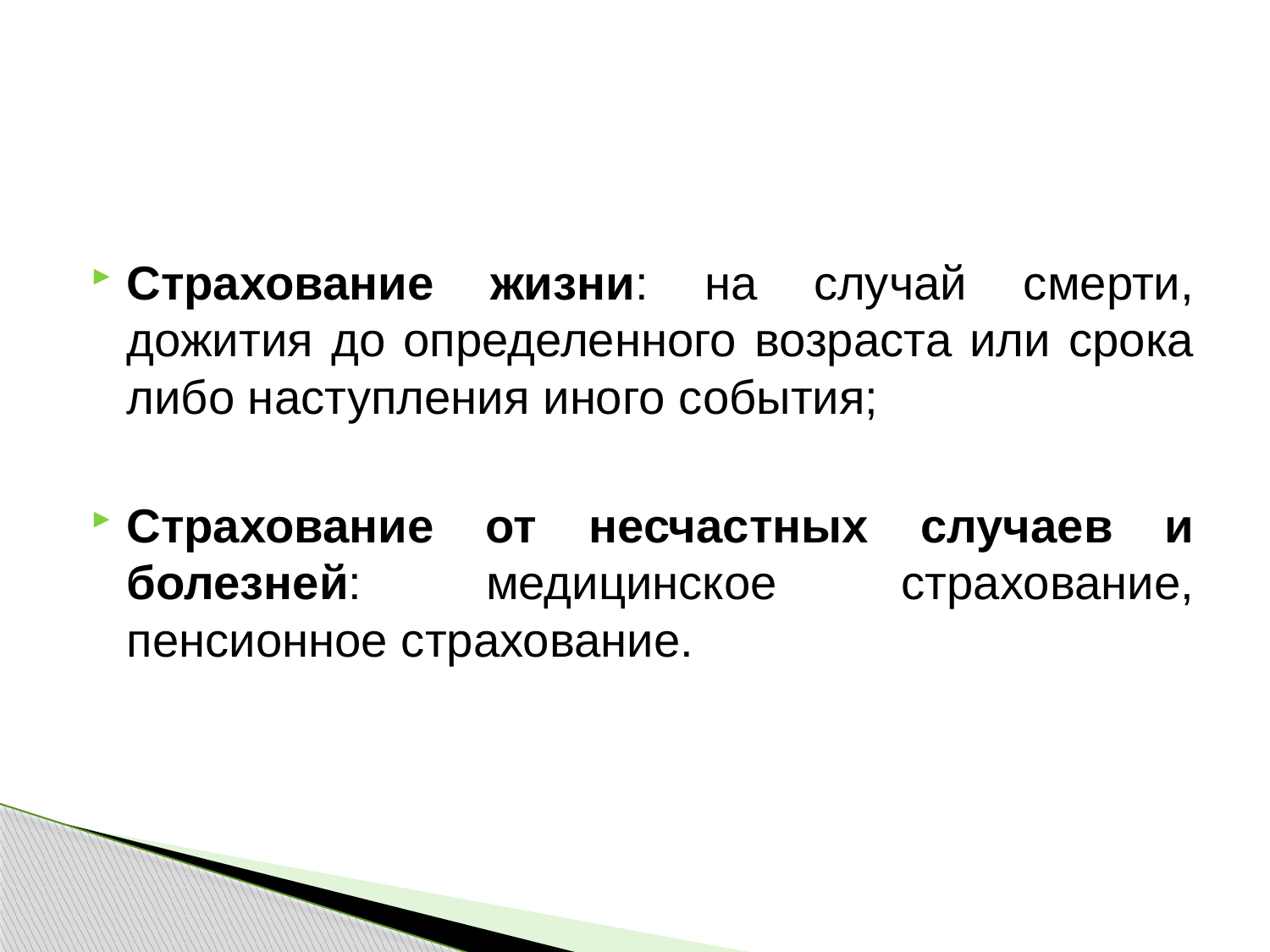

Страхование жизни: на случай смерти, дожития до определенного возраста или срока либо наступления иного события;

Страхование от несчастных случаев и болезней: медицинское страхование, пенсионное страхование.